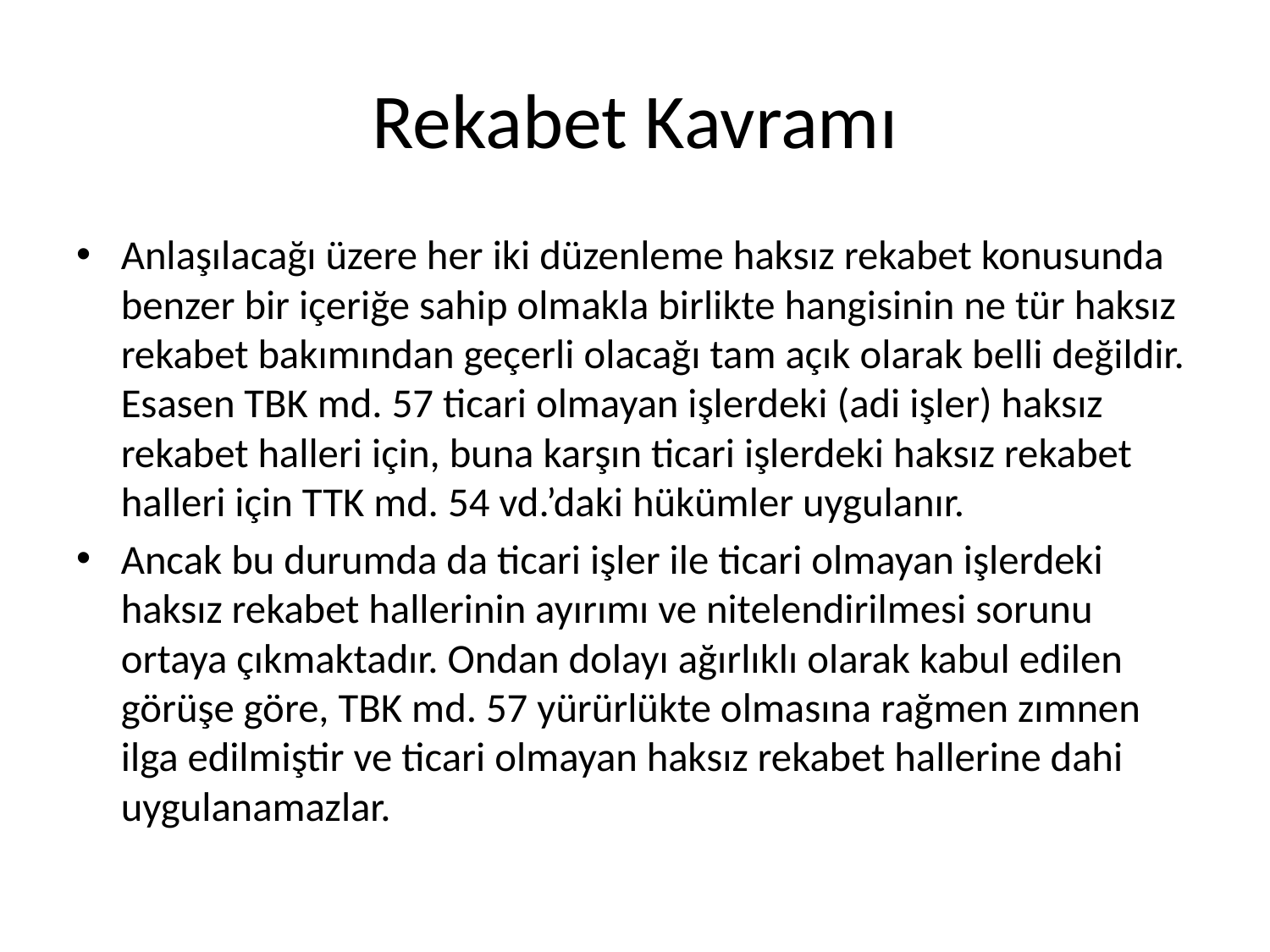

# Rekabet Kavramı
Anlaşılacağı üzere her iki düzenleme haksız rekabet konusunda benzer bir içeriğe sahip olmakla birlikte hangisinin ne tür haksız rekabet bakımından geçerli olacağı tam açık olarak belli değildir. Esasen TBK md. 57 ticari olmayan işlerdeki (adi işler) haksız rekabet halleri için, buna karşın ticari işlerdeki haksız rekabet halleri için TTK md. 54 vd.’daki hükümler uygulanır.
Ancak bu durumda da ticari işler ile ticari olmayan işlerdeki haksız rekabet hallerinin ayırımı ve nitelendirilmesi sorunu ortaya çıkmaktadır. Ondan dolayı ağırlıklı olarak kabul edilen görüşe göre, TBK md. 57 yürürlükte olmasına rağmen zımnen ilga edilmiştir ve ticari olmayan haksız rekabet hallerine dahi uygulanamazlar.